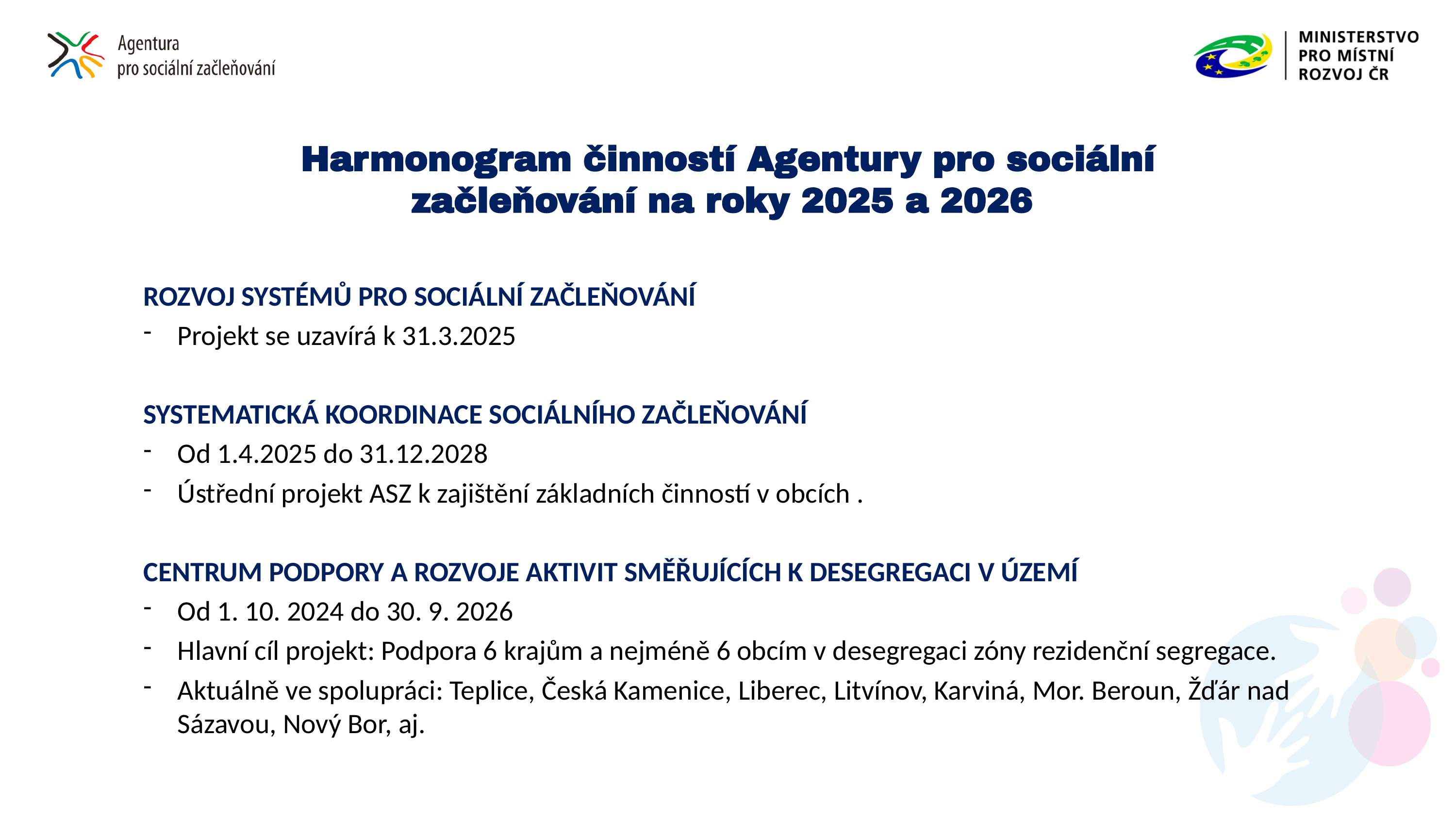

# Harmonogram činností Agentury pro sociální začleňování na roky 2025 a 2026
ROZVOJ SYSTÉMŮ PRO SOCIÁLNÍ ZAČLEŇOVÁNÍ
Projekt se uzavírá k 31.3.2025

SYSTEMATICKÁ KOORDINACE SOCIÁLNÍHO ZAČLEŇOVÁNÍ
Od 1.4.2025 do 31.12.2028
Ústřední projekt ASZ k zajištění základních činností v obcích .

CENTRUM PODPORY A ROZVOJE AKTIVIT SMĚŘUJÍCÍCH K DESEGREGACI V ÚZEMÍ
Od 1. 10. 2024 do 30. 9. 2026
Hlavní cíl projekt: Podpora 6 krajům a nejméně 6 obcím v desegregaci zóny rezidenční segregace.
Aktuálně ve spolupráci: Teplice, Česká Kamenice, Liberec, Litvínov, Karviná, Mor. Beroun, Žďár nad Sázavou, Nový Bor, aj.